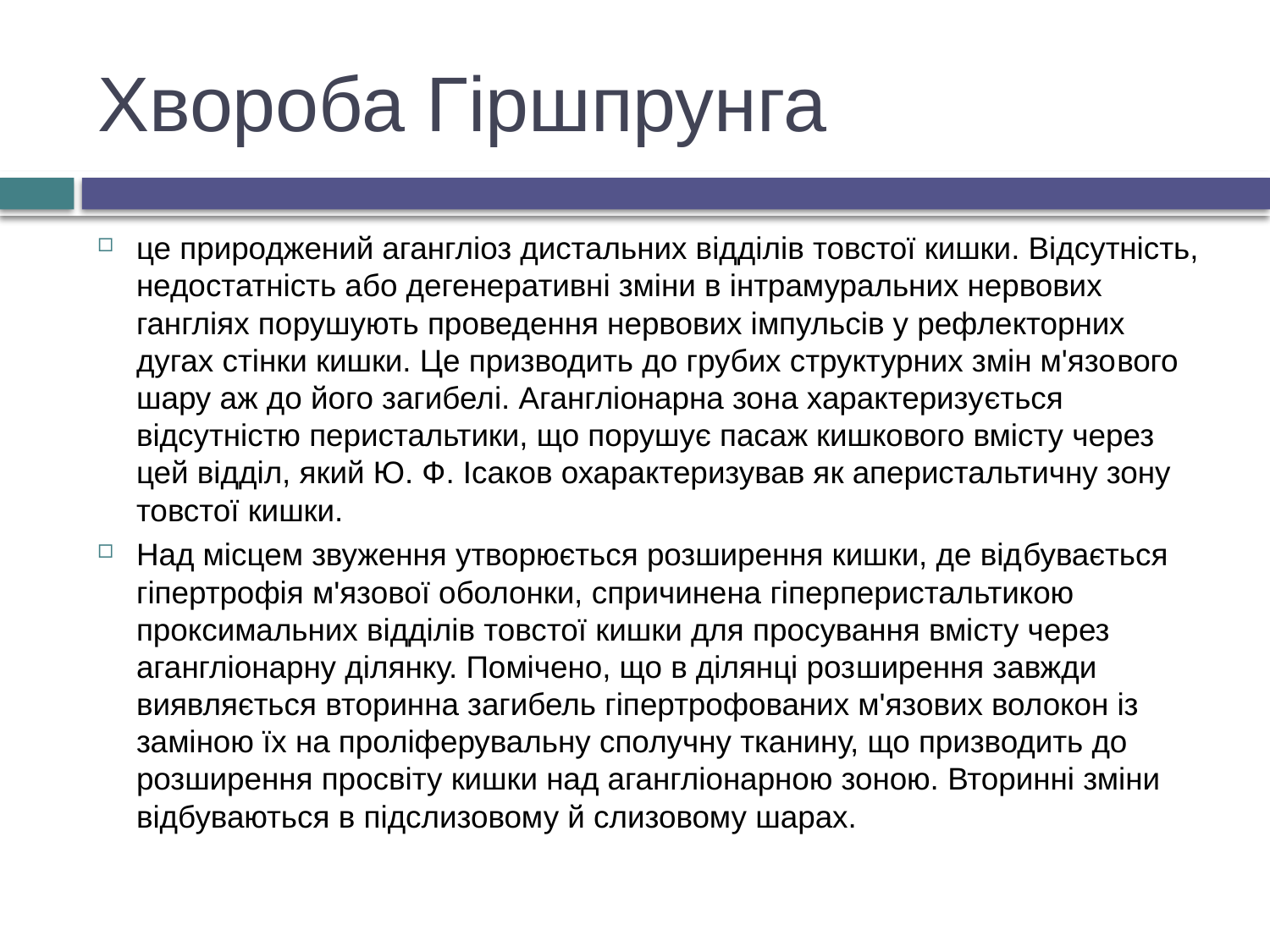

# Хвороба Гіршпрунга
це природжений агангліоз дистальних відділів товстої кишки. Відсутність, недостатність або дегенеративні зміни в інтрамуральних нервових гангліях по­рушують проведення нервових імпульсів у рефлекторних дугах стінки кишки. Це призводить до грубих структурних змін м'язо­вого шару аж до його загибелі. Агангліонарна зона характеризу­ється відсутністю перистальтики, що порушує пасаж кишкового вмісту через цей відділ, який Ю. Ф. Ісаков охарактеризував як аперистальтичну зону товстої кишки.
Над місцем звуження утворюється розширення кишки, де від­бувається гіпертрофія м'язової оболонки, спричинена гіперперистальтикою проксимальних відділів товстої кишки для просування вмісту через агангліонарну ділянку. Помічено, що в ділянці роз­ширення завжди виявляється вторинна загибель гіпертрофованих м'язових волокон із заміною їх на проліферувальну сполучну тканину, що призводить до розширення просвіту кишки над агангліонарною зоною. Вторинні зміни відбуваються в підслизовому й слизовому шарах.